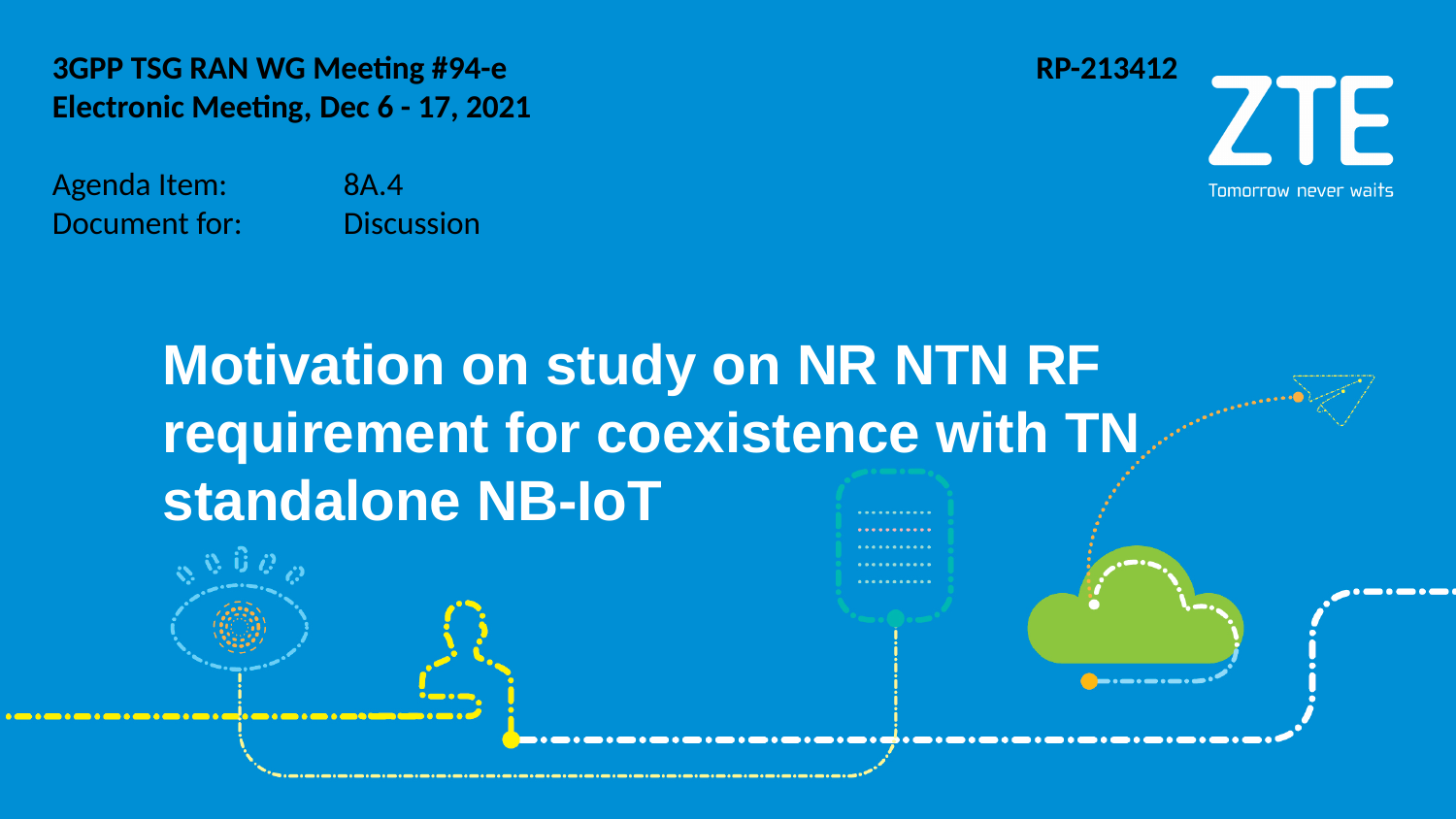

RP-213412
3GPP TSG RAN WG Meeting #94-e
Electronic Meeting, Dec 6 - 17, 2021

Agenda Item:	8A.4
Document for:	Discussion
# Motivation on study on NR NTN RF requirement for coexistence with TN standalone NB-IoT